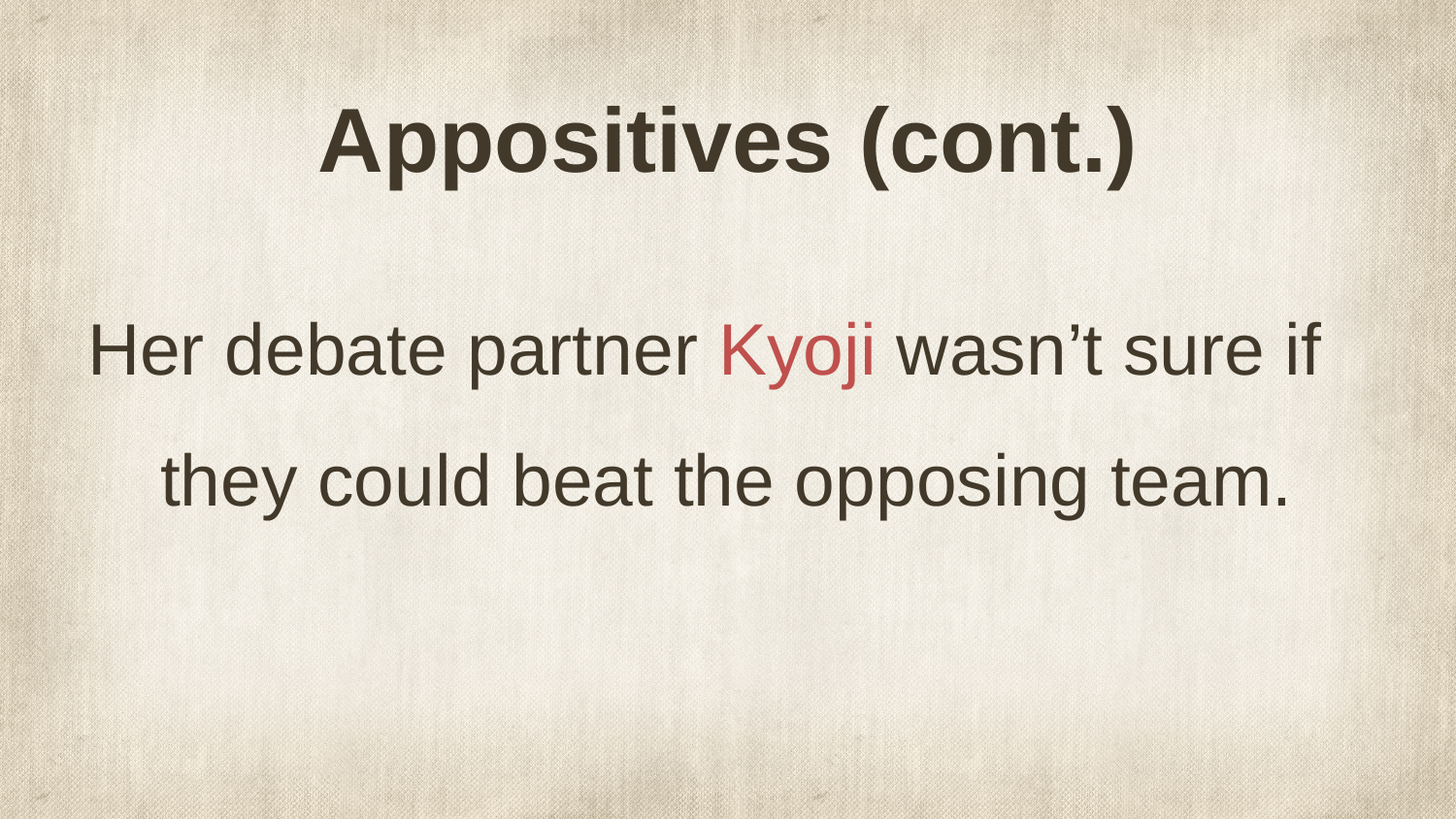

# Appositives (cont.)
Her debate partner Kyoji wasn’t sure if they could beat the opposing team.